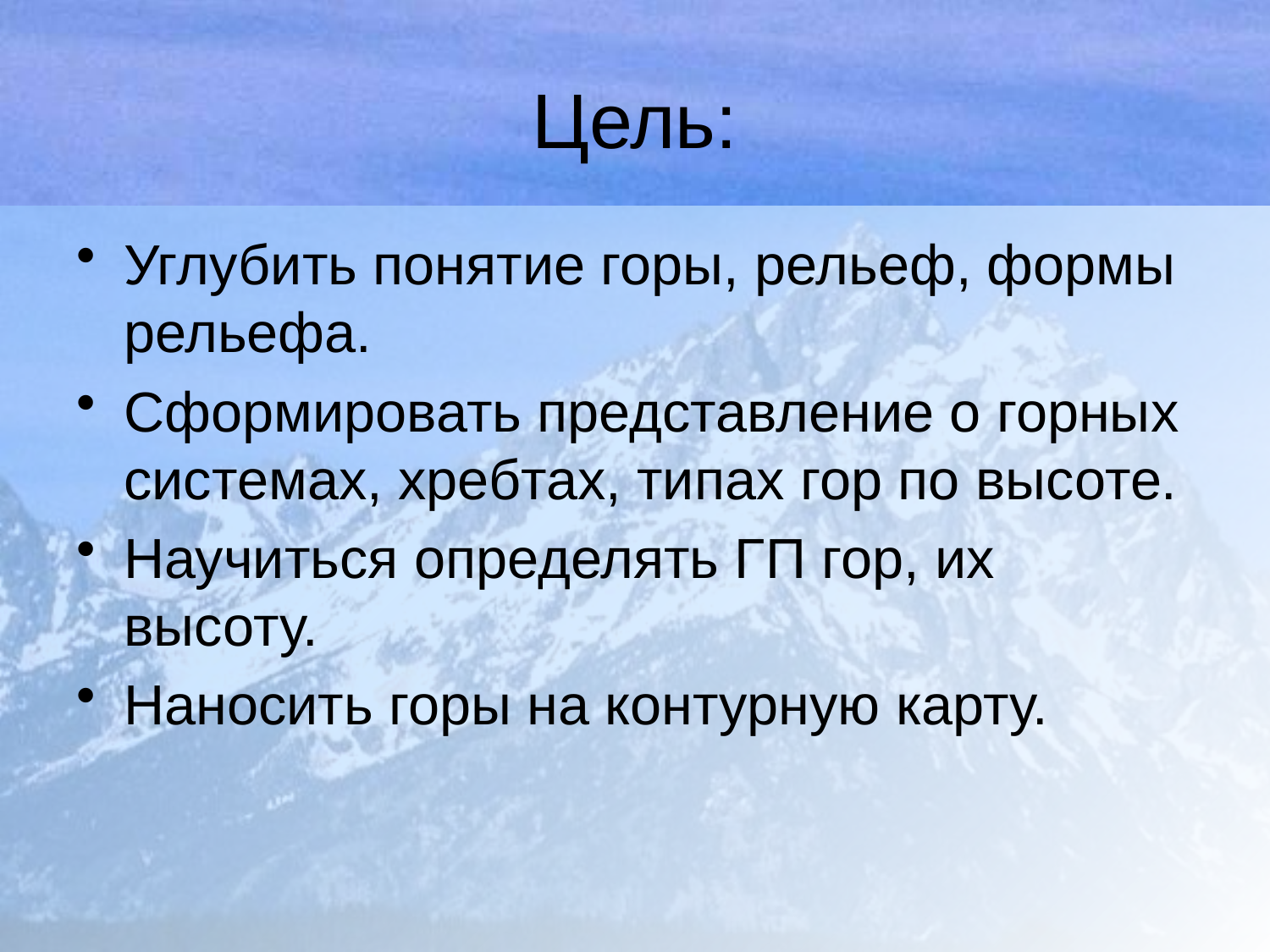

# Цель:
Углубить понятие горы, рельеф, формы рельефа.
Сформировать представление о горных системах, хребтах, типах гор по высоте.
Научиться определять ГП гор, их высоту.
Наносить горы на контурную карту.